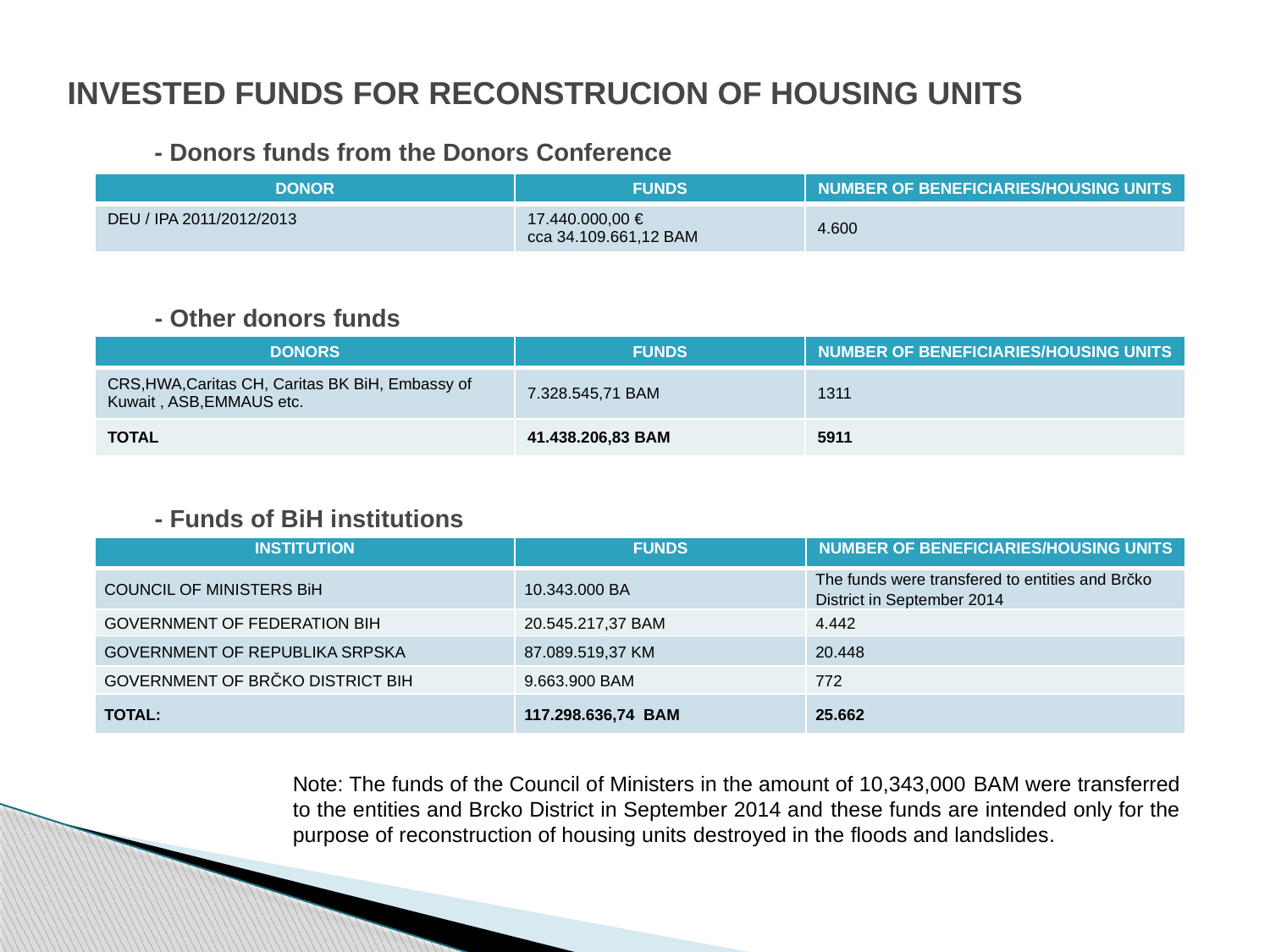

# INVESTED FUNDS FOR RECONSTRUCION OF HOUSING UNITS
	- Donors funds from the Donors Conference
| DONOR | FUNDS | NUMBER OF BENEFICIARIES/HOUSING UNITS |
| --- | --- | --- |
| DEU / IPA 2011/2012/2013 | 17.440.000,00 € cca 34.109.661,12 BAM | 4.600 |
	- Other donors funds
| DONORS | FUNDS | NUMBER OF BENEFICIARIES/HOUSING UNITS |
| --- | --- | --- |
| CRS,HWA,Caritas CH, Caritas BK BiH, Embassy of Kuwait , ASB,EMMAUS etc. | 7.328.545,71 BAM | 1311 |
| TOTAL | 41.438.206,83 BAM | 5911 |
	- Funds of BiH institutions
| INSTITUTION | FUNDS | NUMBER OF BENEFICIARIES/HOUSING UNITS |
| --- | --- | --- |
| COUNCIL OF MINISTERS BiH | 10.343.000 BA | The funds were transfered to entities and Brčko District in September 2014 |
| GOVERNMENT OF FEDERATION BIH | 20.545.217,37 BAM | 4.442 |
| GOVERNMENT OF REPUBLIKA SRPSKA | 87.089.519,37 KM | 20.448 |
| GOVERNMENT OF BRČKO DISTRICT BIH | 9.663.900 BAM | 772 |
| TOTAL: | 117.298.636,74 BAM | 25.662 |
Note: The funds of the Council of Ministers in the amount of 10,343,000 BAM were transferred to the entities and Brcko District in September 2014 and these funds are intended only for the purpose of reconstruction of housing units destroyed in the floods and landslides.